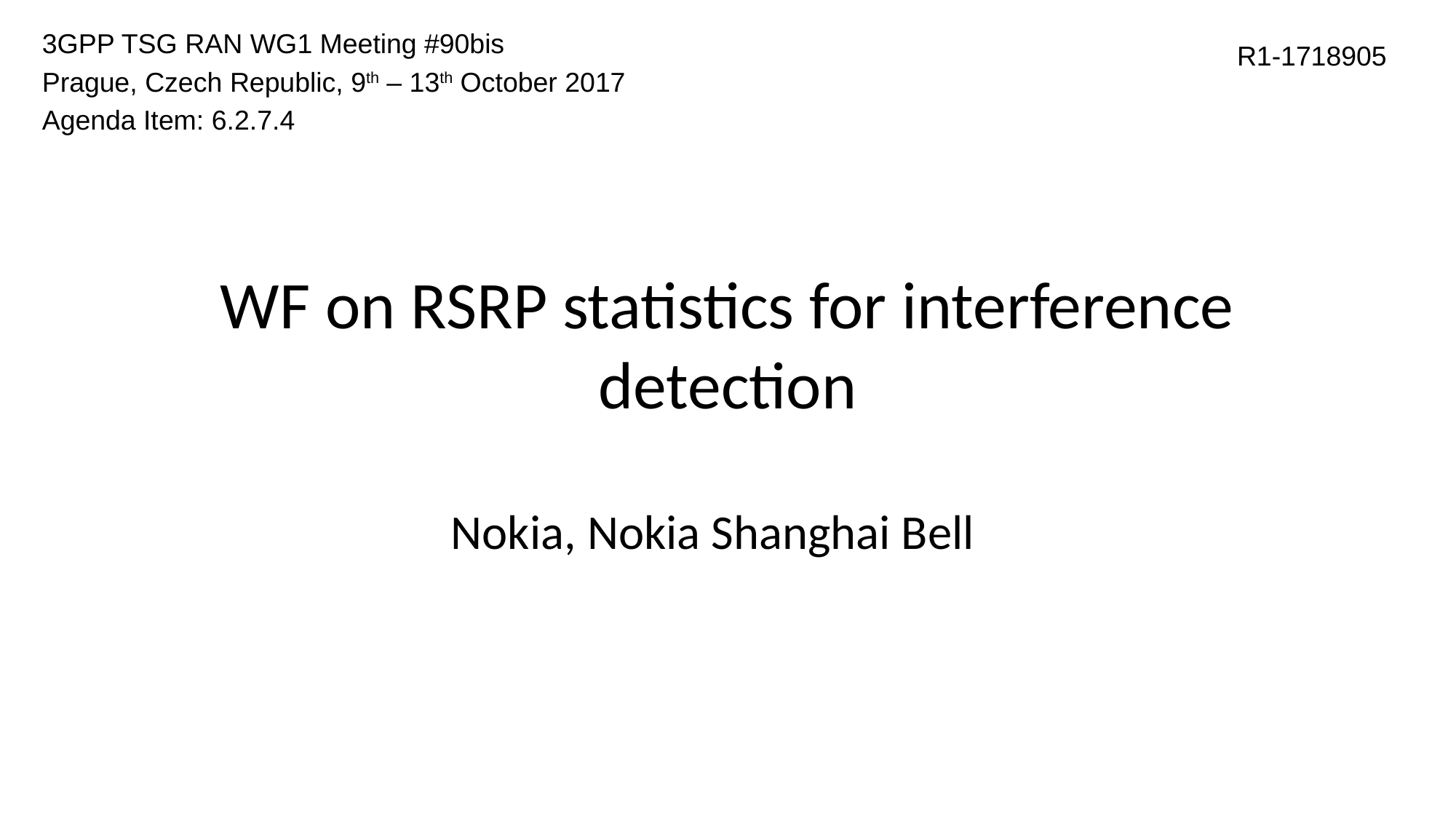

3GPP TSG RAN WG1 Meeting #90bis
Prague, Czech Republic, 9th – 13th October 2017
Agenda Item: 6.2.7.4
R1-1718905
# WF on RSRP statistics for interference detection
Nokia, Nokia Shanghai Bell